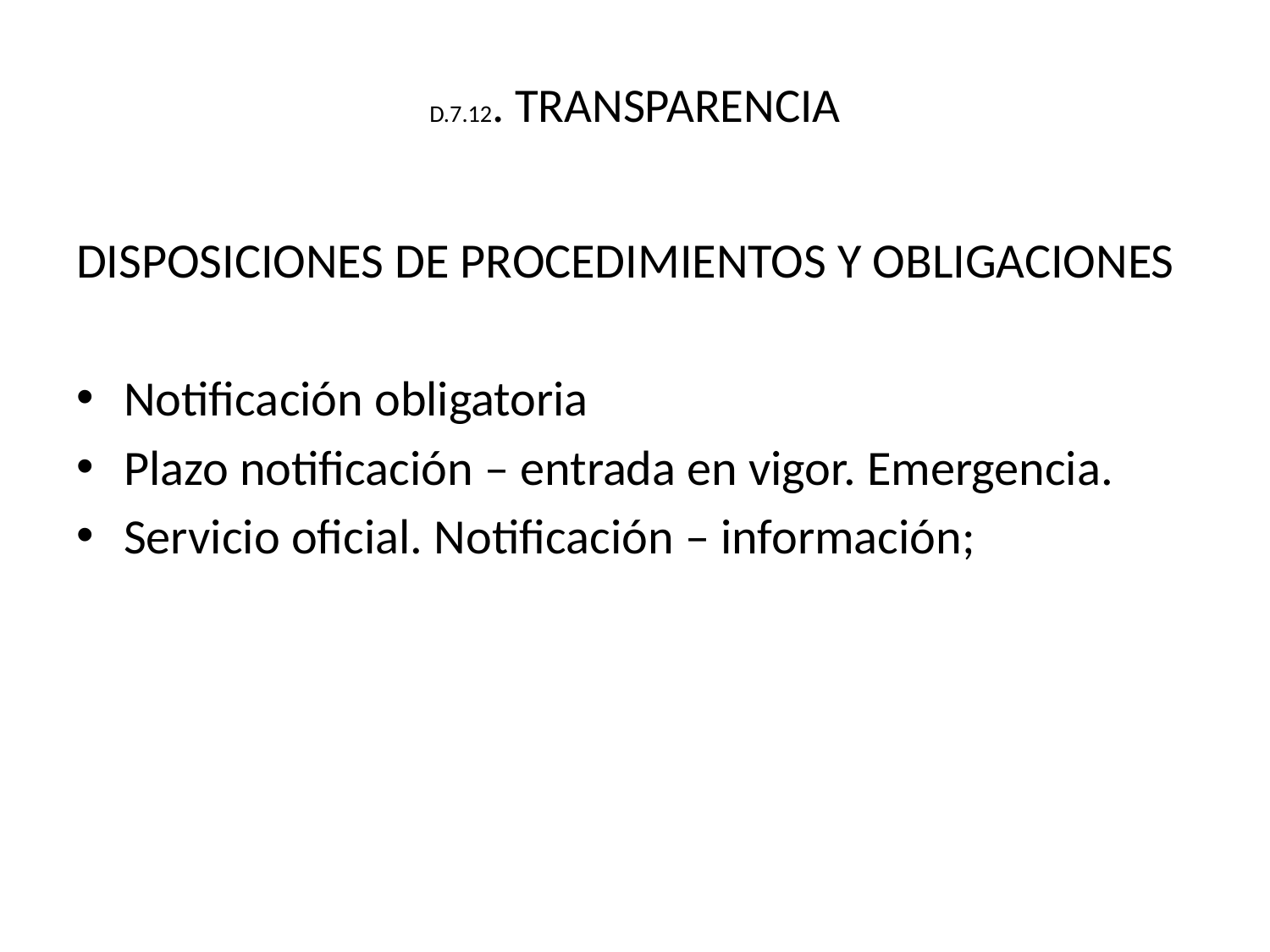

# D.7.12. TRANSPARENCIA
DISPOSICIONES DE PROCEDIMIENTOS Y OBLIGACIONES

Notificación obligatoria
Plazo notificación – entrada en vigor. Emergencia.
Servicio oficial. Notificación – información;